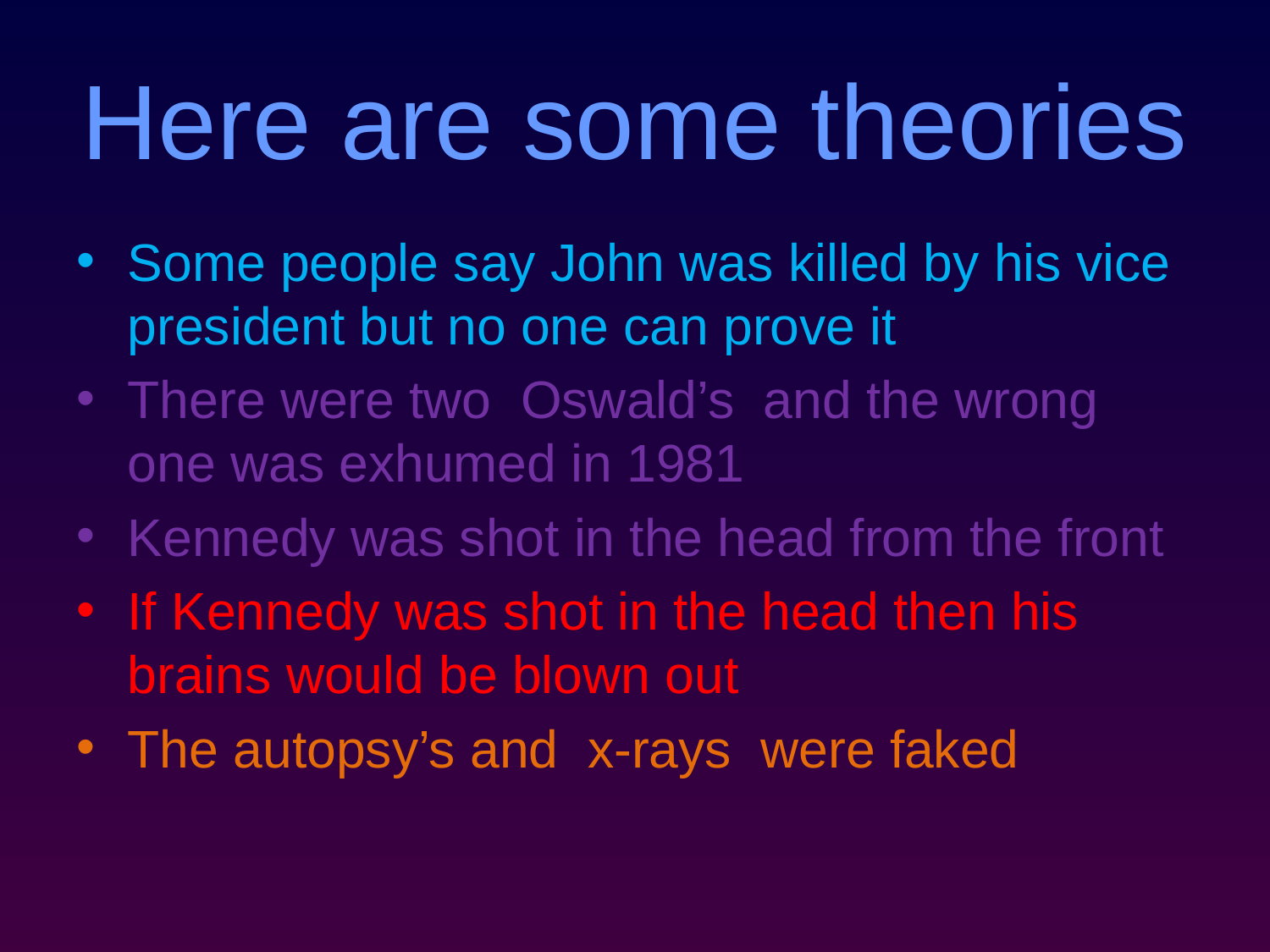

# Here are some theories
Some people say John was killed by his vice president but no one can prove it
There were two  Oswald’s  and the wrong one was exhumed in 1981
Kennedy was shot in the head from the front
If Kennedy was shot in the head then his brains would be blown out
The autopsy’s and  x-rays  were faked